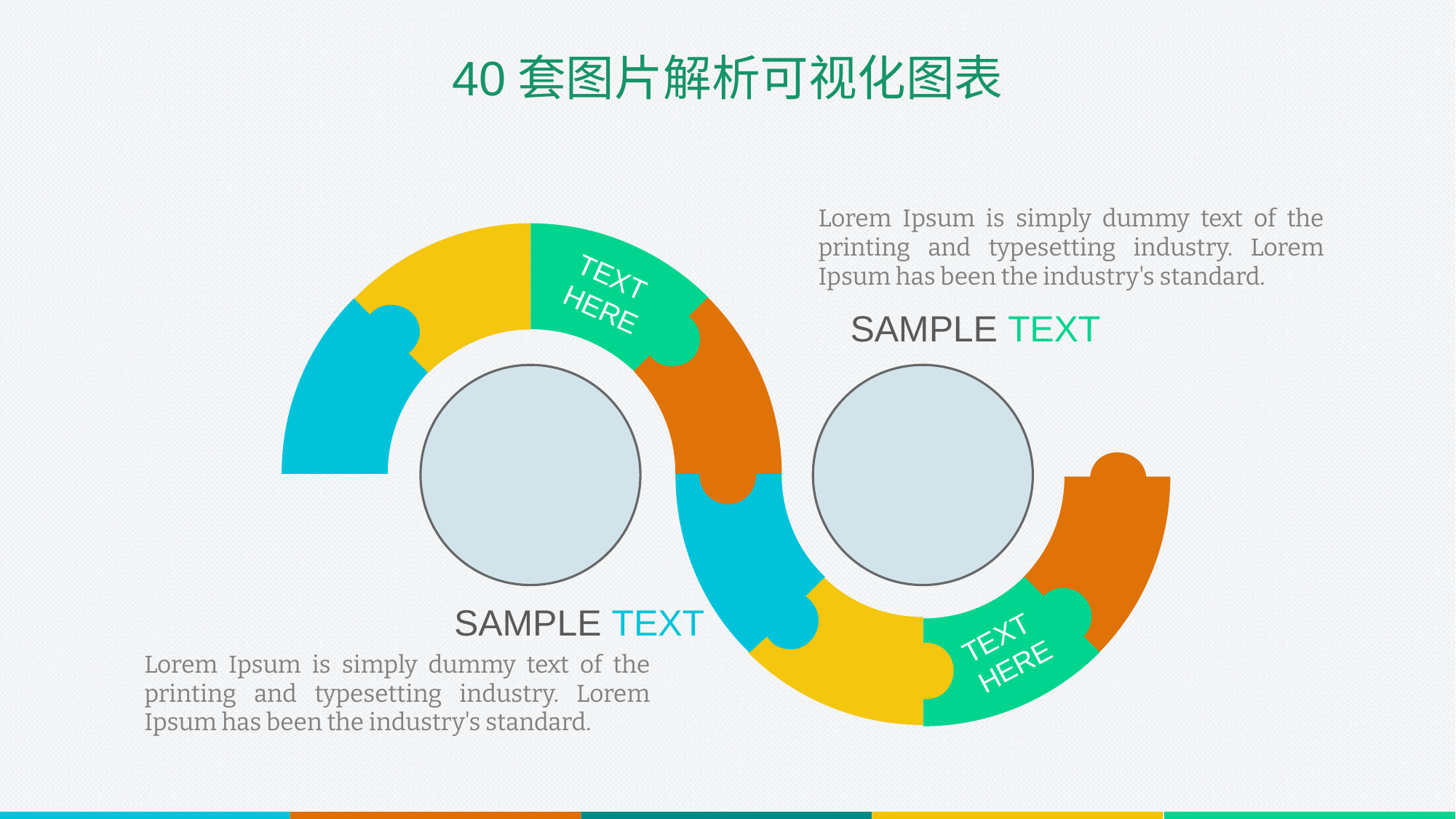

Lorem Ipsum is simply dummy text of the printing and typesetting industry. Lorem Ipsum has been the industry's standard.

TEXT HERE

SAMPLE TEXT

SAMPLE TEXT
TEXT HERE
Lorem Ipsum is simply dummy text of the printing and typesetting industry. Lorem Ipsum has been the industry's standard.